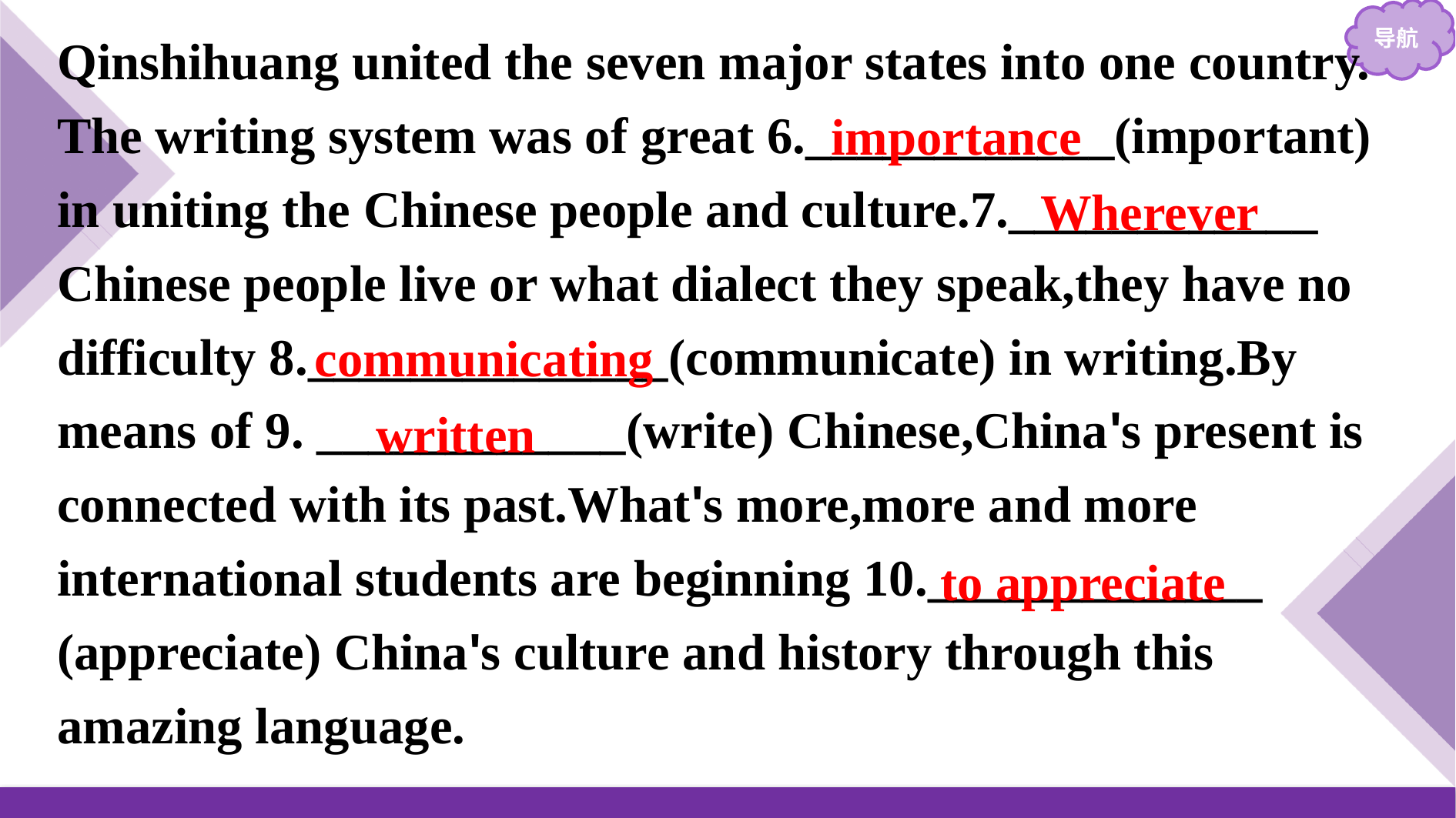

Qinshihuang united the seven major states into one country. The writing system was of great 6.____________(important) in uniting the Chinese people and culture.7.____________ Chinese people live or what dialect they speak,they have no difficulty 8.______________(communicate) in writing.By means of 9. ____________(write) Chinese,China's present is connected with its past.What's more,more and more international students are beginning 10._____________ (appreciate) China's culture and history through this amazing language.
importance
Wherever
communicating
written
to appreciate